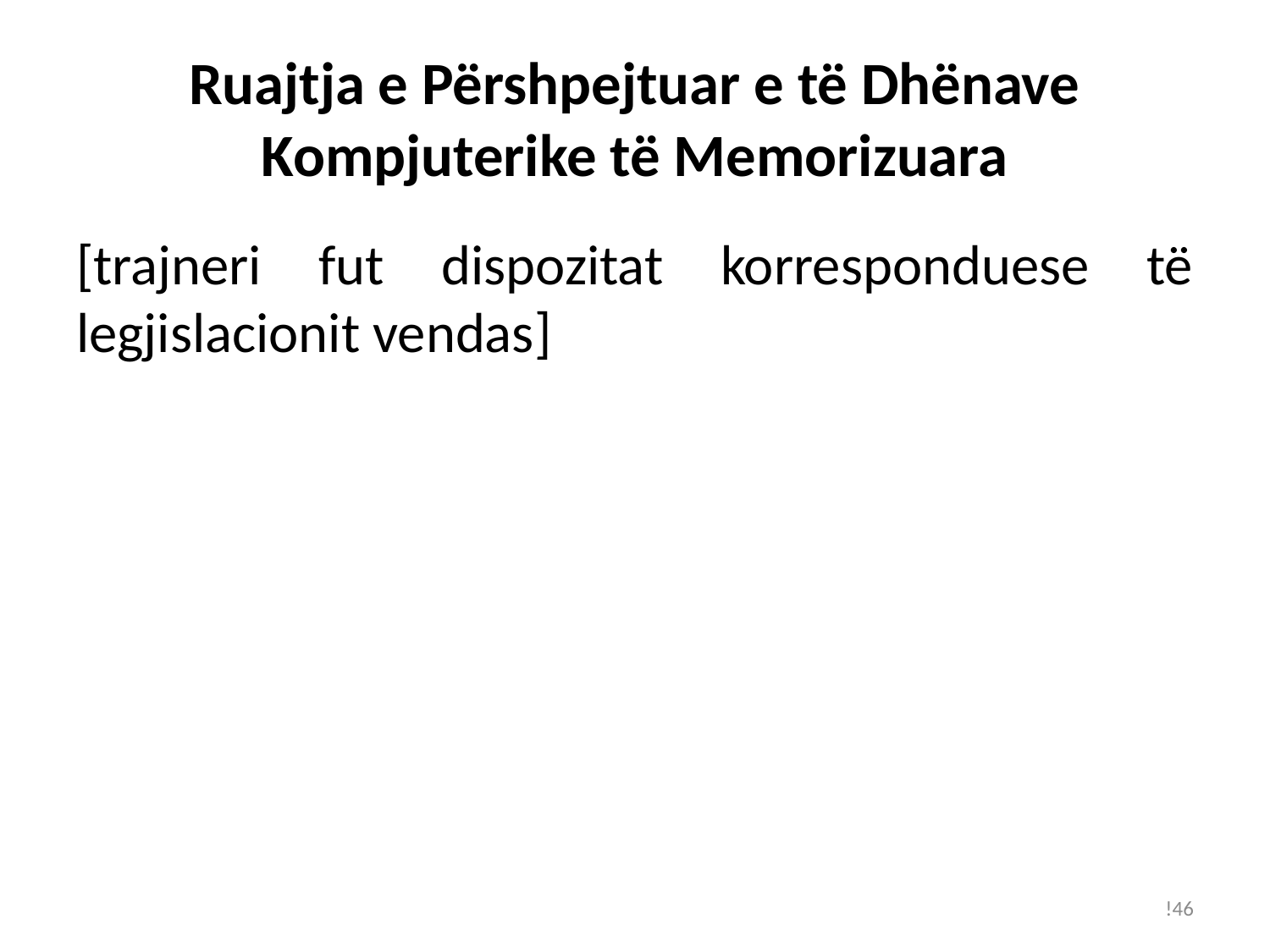

# Ruajtja e Përshpejtuar e të Dhënave Kompjuterike të Memorizuara
[trajneri fut dispozitat korresponduese të legjislacionit vendas]
!46